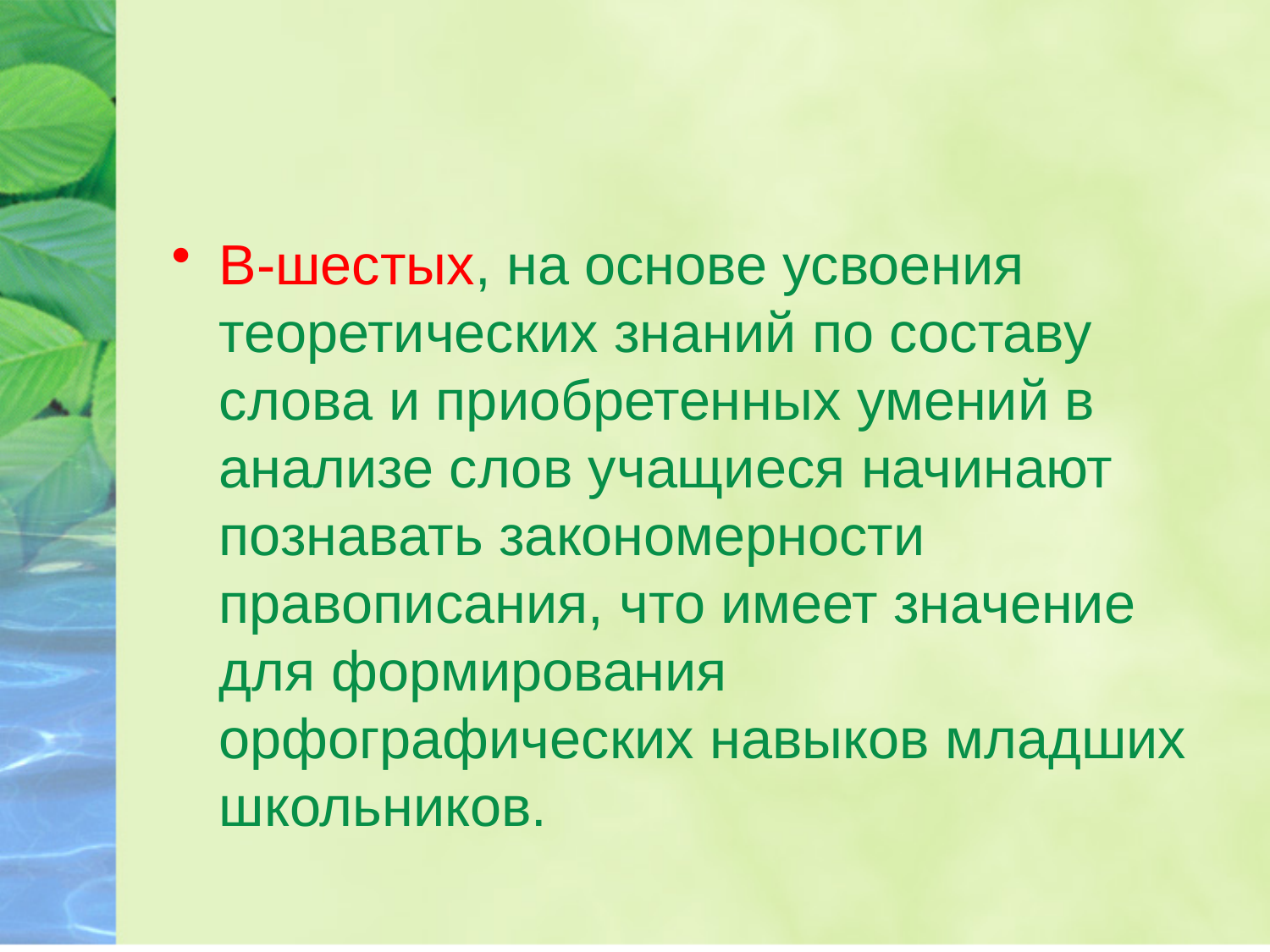

#
В-шестых, на основе усвоения теоретических знаний по составу слова и приобретенных умений в анализе слов учащиеся начинают познавать закономерности правописания, что имеет значение для формирования орфографических навыков младших школьников.